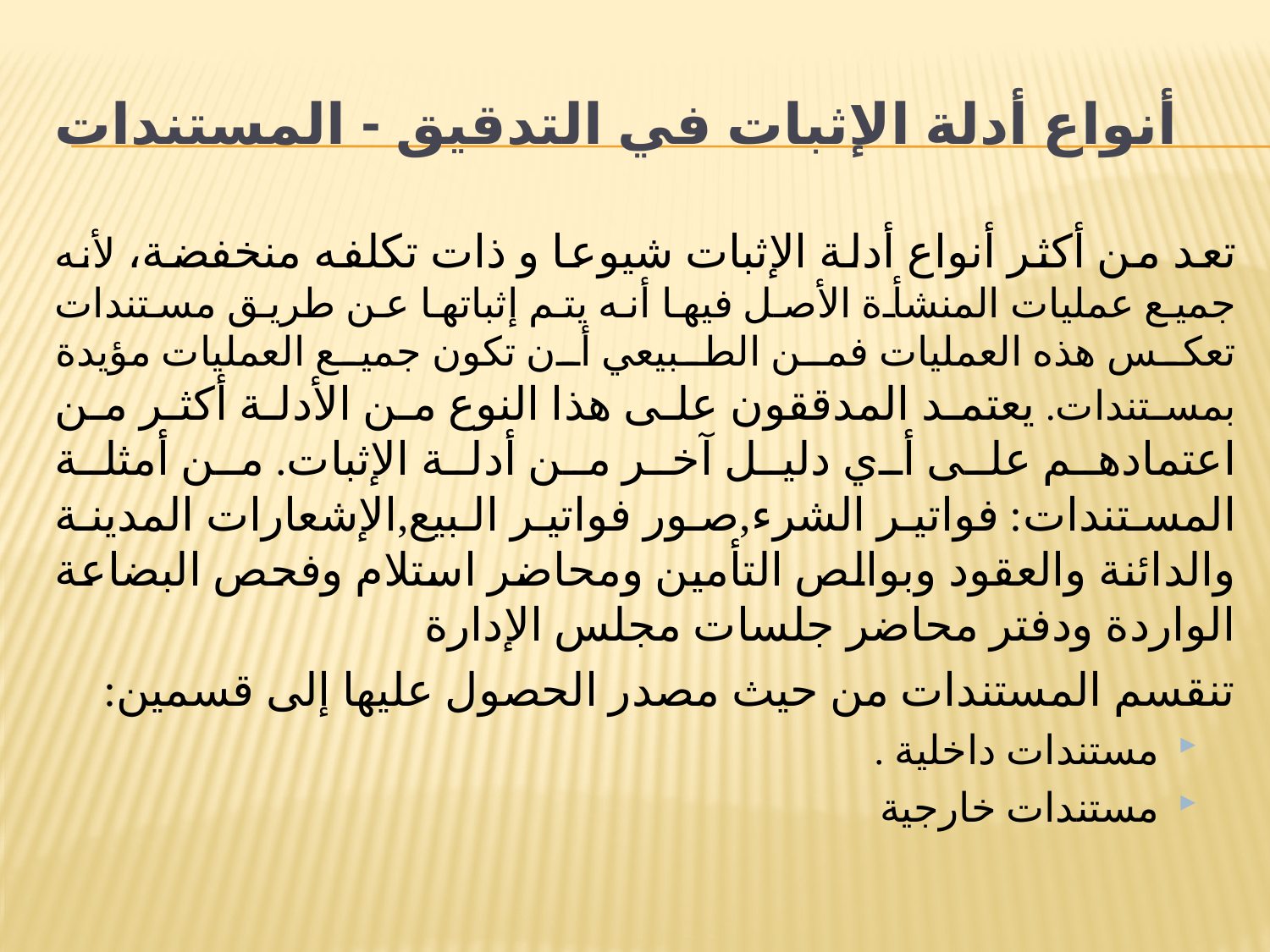

# أنواع أدلة الإثبات في التدقيق - المستندات
تعد من أكثر أنواع أدلة الإثبات شيوعا و ذات تكلفه منخفضة، لأنه جميع عمليات المنشأة الأصل فيها أنه يتم إثباتها عن طريق مستندات تعكس هذه العمليات فمن الطبيعي أن تكون جميع العمليات مؤيدة بمستندات. يعتمد المدققون على هذا النوع من الأدلة أكثر من اعتمادهم على أي دليل آخر من أدلة الإثبات. من أمثلة المستندات: فواتير الشرء,صور فواتير البيع,الإشعارات المدينة والدائنة والعقود وبوالص التأمين ومحاضر استلام وفحص البضاعة الواردة ودفتر محاضر جلسات مجلس الإدارة
تنقسم المستندات من حيث مصدر الحصول عليها إلى قسمين:
مستندات داخلية .
مستندات خارجية